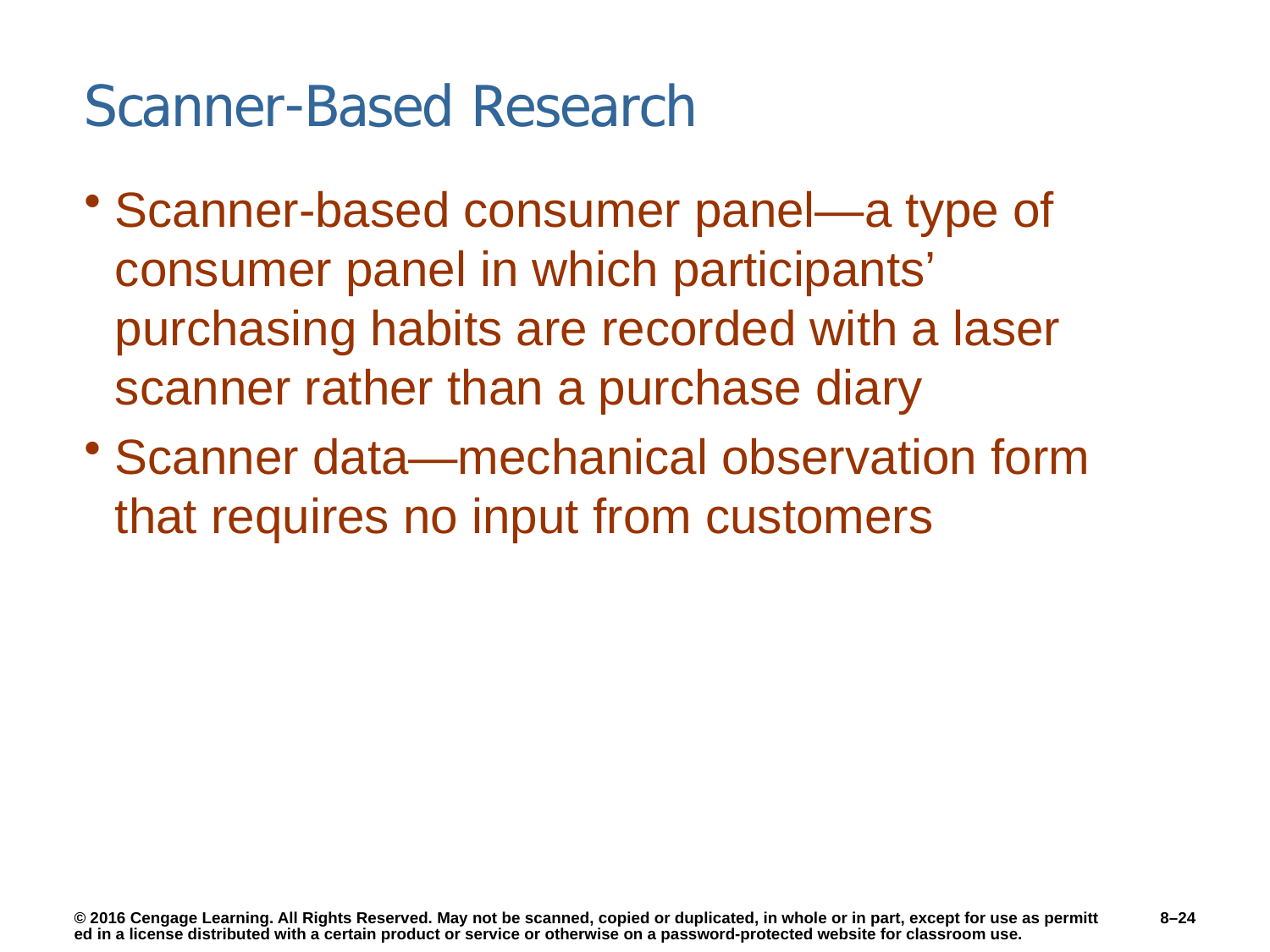

# Scanner-Based Research
Scanner-based consumer panel—a type of consumer panel in which participants’ purchasing habits are recorded with a laser scanner rather than a purchase diary
Scanner data—mechanical observation form that requires no input from customers
8–24
© 2016 Cengage Learning. All Rights Reserved. May not be scanned, copied or duplicated, in whole or in part, except for use as permitted in a license distributed with a certain product or service or otherwise on a password-protected website for classroom use.